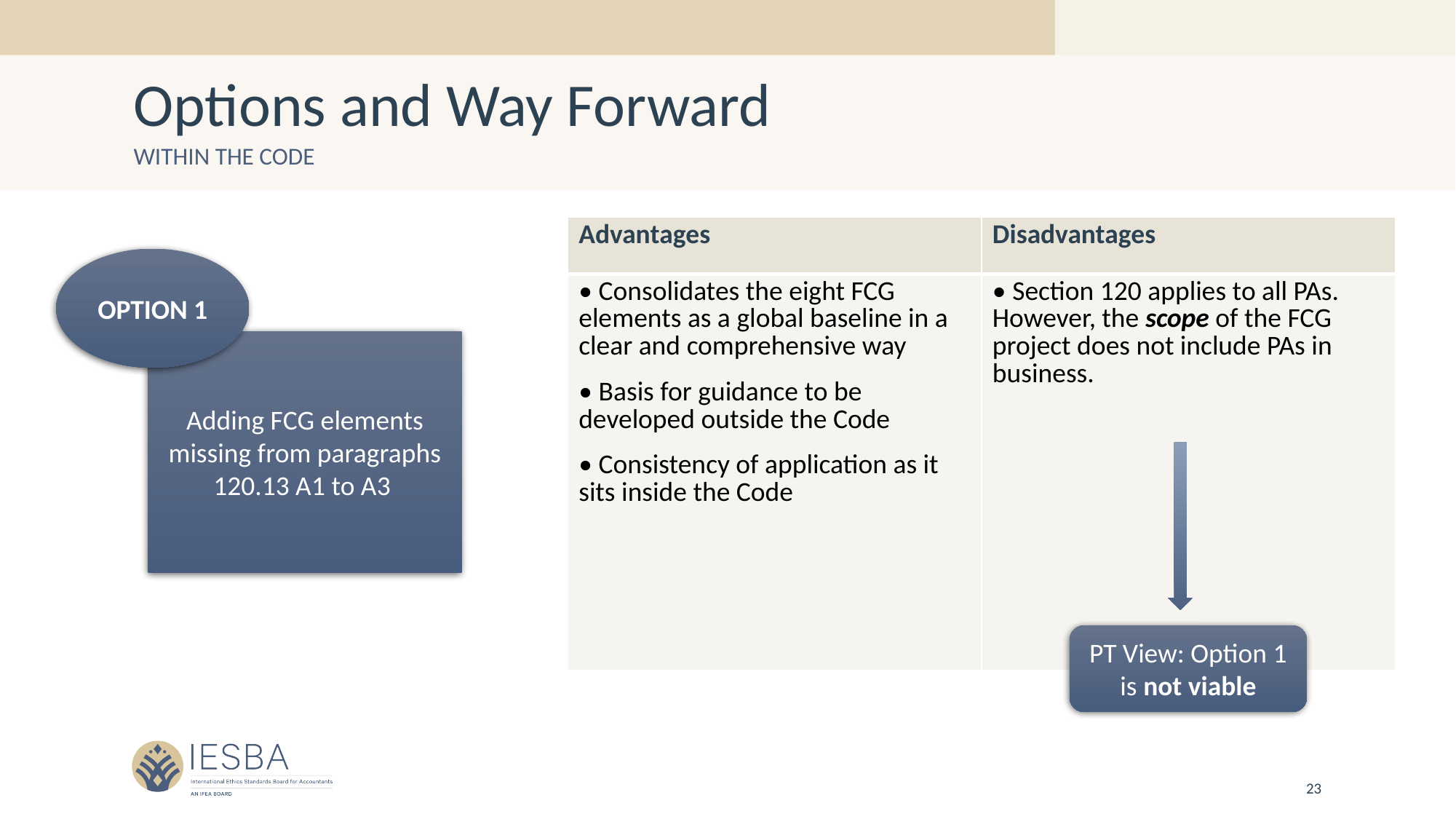

# Options and Way Forward
within THE CODE
| Advantages | Disadvantages |
| --- | --- |
| • Consolidates the eight FCG elements as a global baseline in a clear and comprehensive way • Basis for guidance to be developed outside the Code • Consistency of application as it sits inside the Code | • Section 120 applies to all PAs. However, the scope of the FCG project does not include PAs in business. |
OPTION 1
Adding FCG elements missing from paragraphs 120.13 A1 to A3

PT View: Option 1 is not viable
23